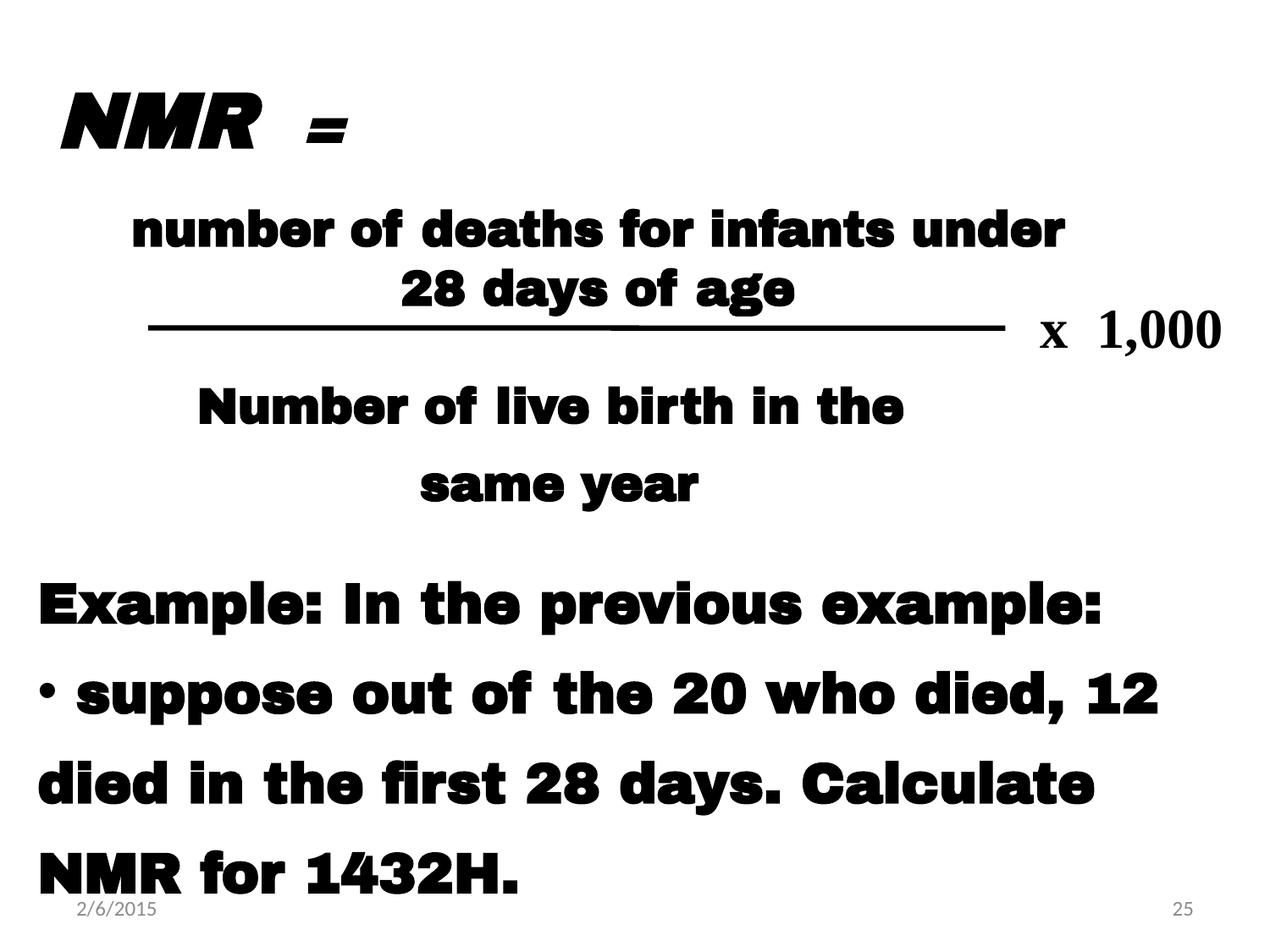

NMR  =
number of deaths for infants under 28 days of age
x  1,000
Number of live birth in the
same year
Example: In the previous example:
 suppose out of the 20 who died, 12 died in the first 28 days. Calculate NMR for 1432H.
2/6/2015
25